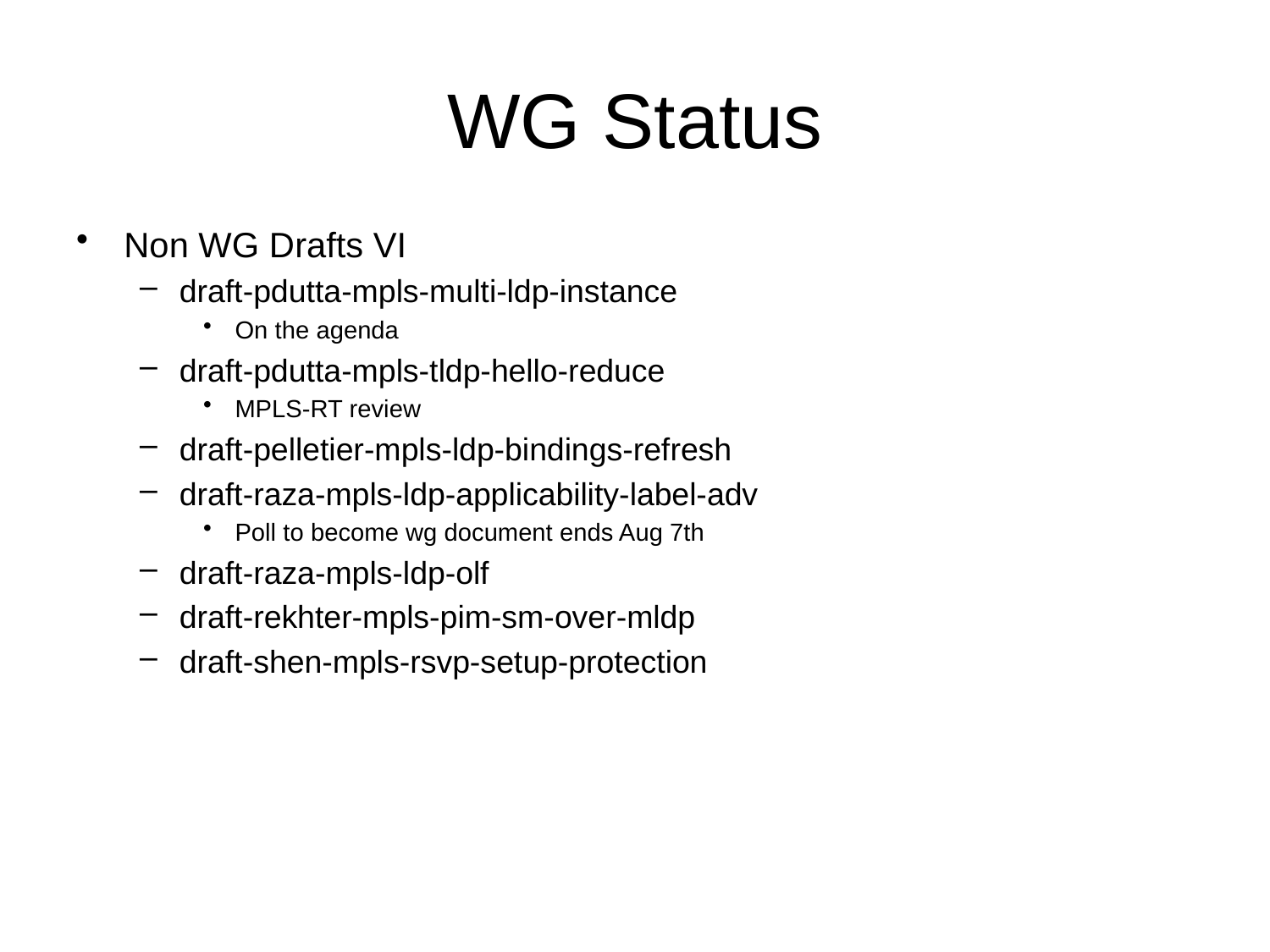

WG Status
Non WG Drafts VI
draft-pdutta-mpls-multi-ldp-instance
On the agenda
draft-pdutta-mpls-tldp-hello-reduce
MPLS-RT review
draft-pelletier-mpls-ldp-bindings-refresh
draft-raza-mpls-ldp-applicability-label-adv
Poll to become wg document ends Aug 7th
draft-raza-mpls-ldp-olf
draft-rekhter-mpls-pim-sm-over-mldp
draft-shen-mpls-rsvp-setup-protection